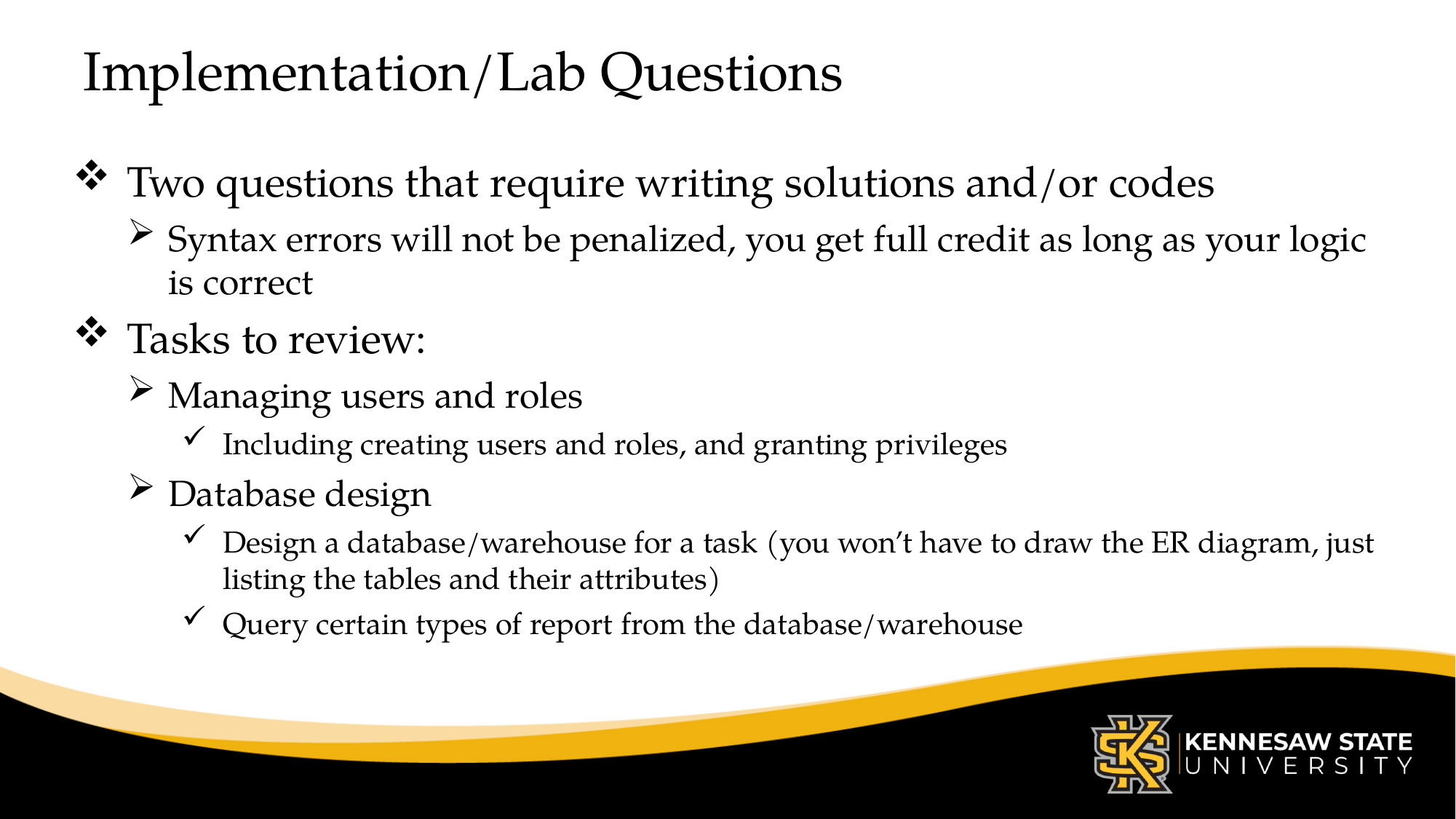

# Implementation/Lab Questions
Two questions that require writing solutions and/or codes
Syntax errors will not be penalized, you get full credit as long as your logic is correct
Tasks to review:
Managing users and roles
Including creating users and roles, and granting privileges
Database design
Design a database/warehouse for a task (you won’t have to draw the ER diagram, just listing the tables and their attributes)
Query certain types of report from the database/warehouse